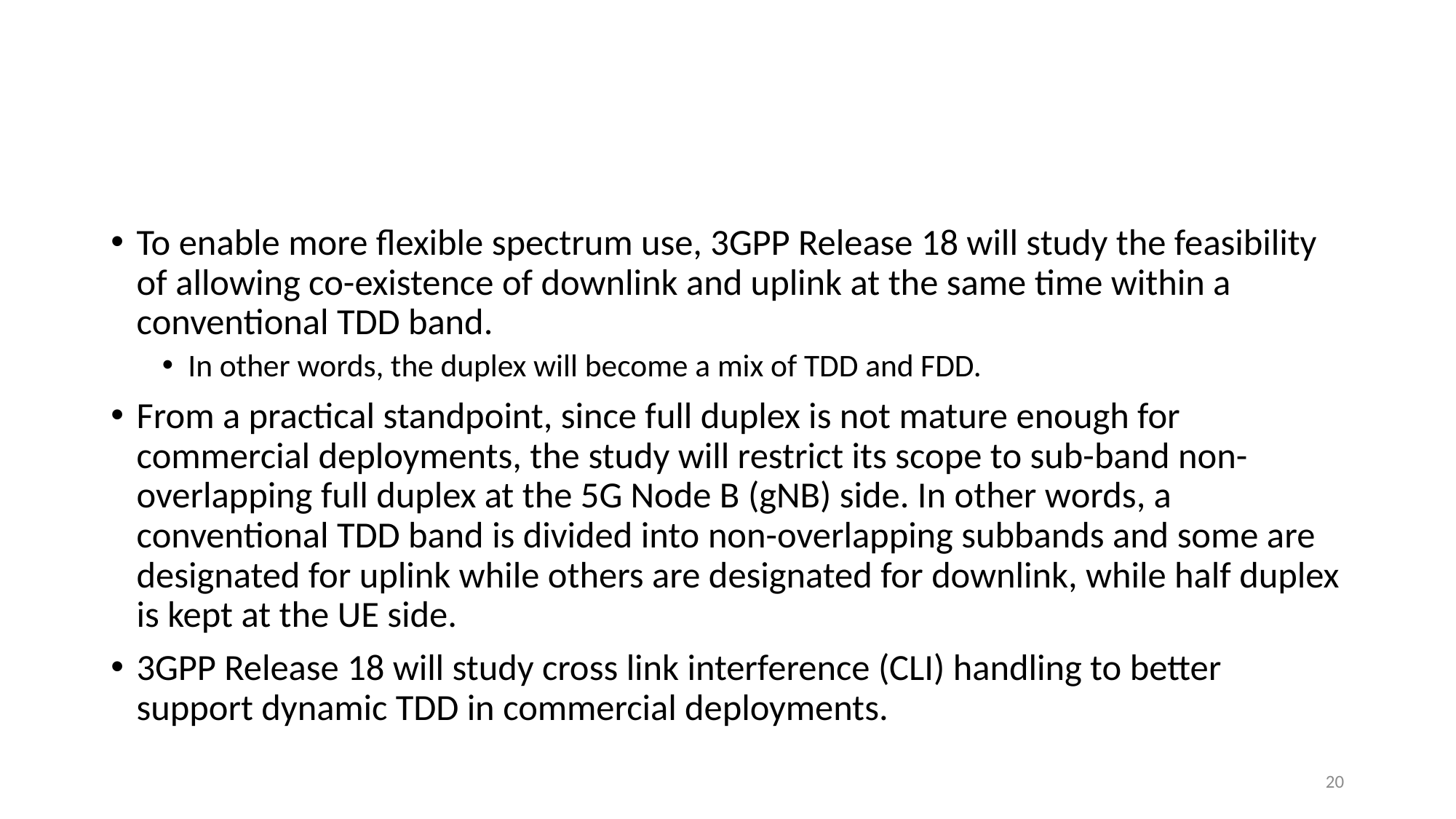

#
To enable more flexible spectrum use, 3GPP Release 18 will study the feasibility of allowing co-existence of downlink and uplink at the same time within a conventional TDD band.
In other words, the duplex will become a mix of TDD and FDD.
From a practical standpoint, since full duplex is not mature enough for commercial deployments, the study will restrict its scope to sub-band non-overlapping full duplex at the 5G Node B (gNB) side. In other words, a conventional TDD band is divided into non-overlapping subbands and some are designated for uplink while others are designated for downlink, while half duplex is kept at the UE side.
3GPP Release 18 will study cross link interference (CLI) handling to better support dynamic TDD in commercial deployments.

20